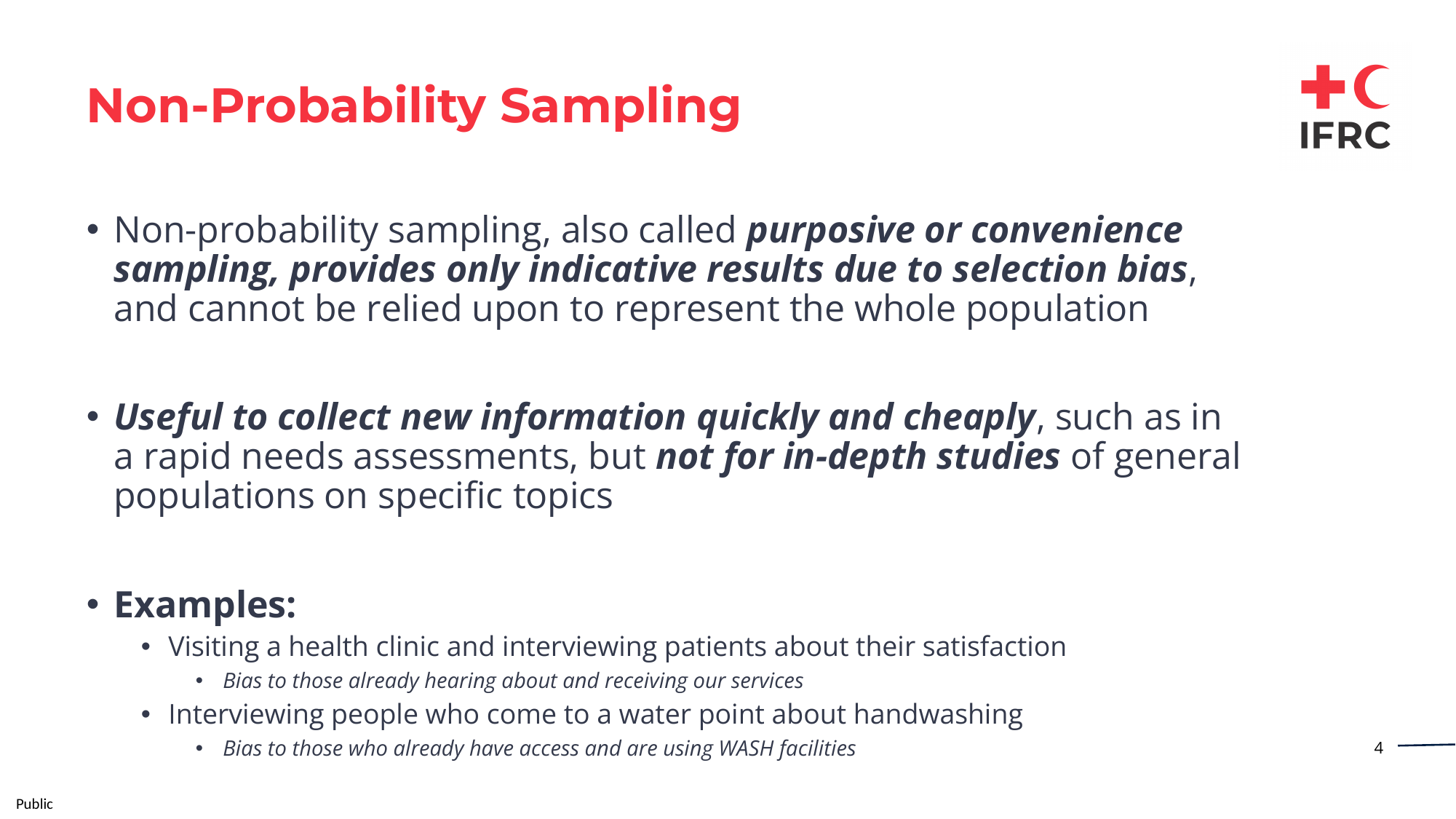

# Non-Probability Sampling
Non-probability sampling, also called purposive or convenience sampling, provides only indicative results due to selection bias, and cannot be relied upon to represent the whole population

Useful to collect new information quickly and cheaply, such as in a rapid needs assessments, but not for in-depth studies of general populations on specific topics

Examples:
Visiting a health clinic and interviewing patients about their satisfaction
Bias to those already hearing about and receiving our services
Interviewing people who come to a water point about handwashing
Bias to those who already have access and are using WASH facilities